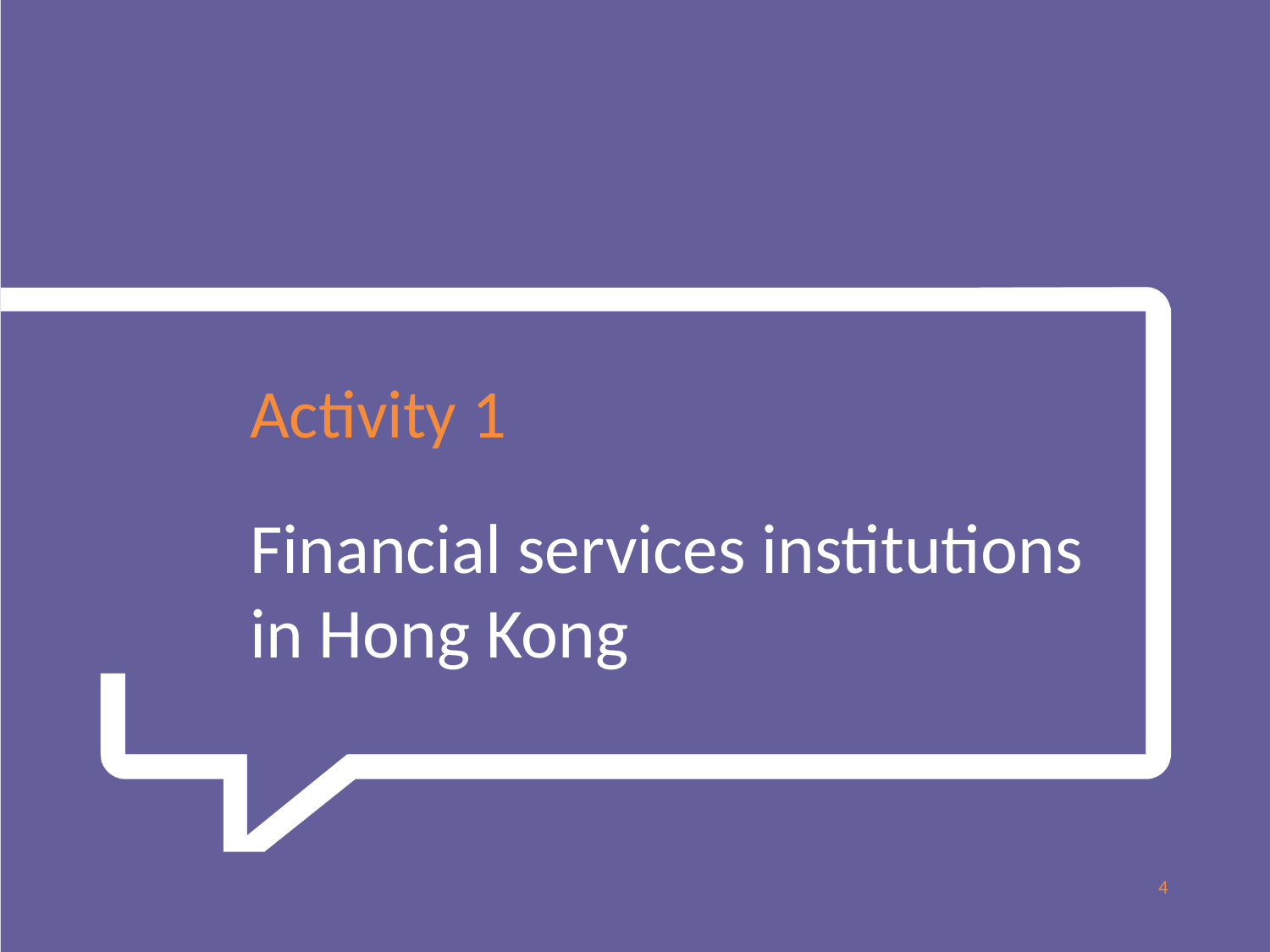

Activity 1
Financial services institutions in Hong Kong
4